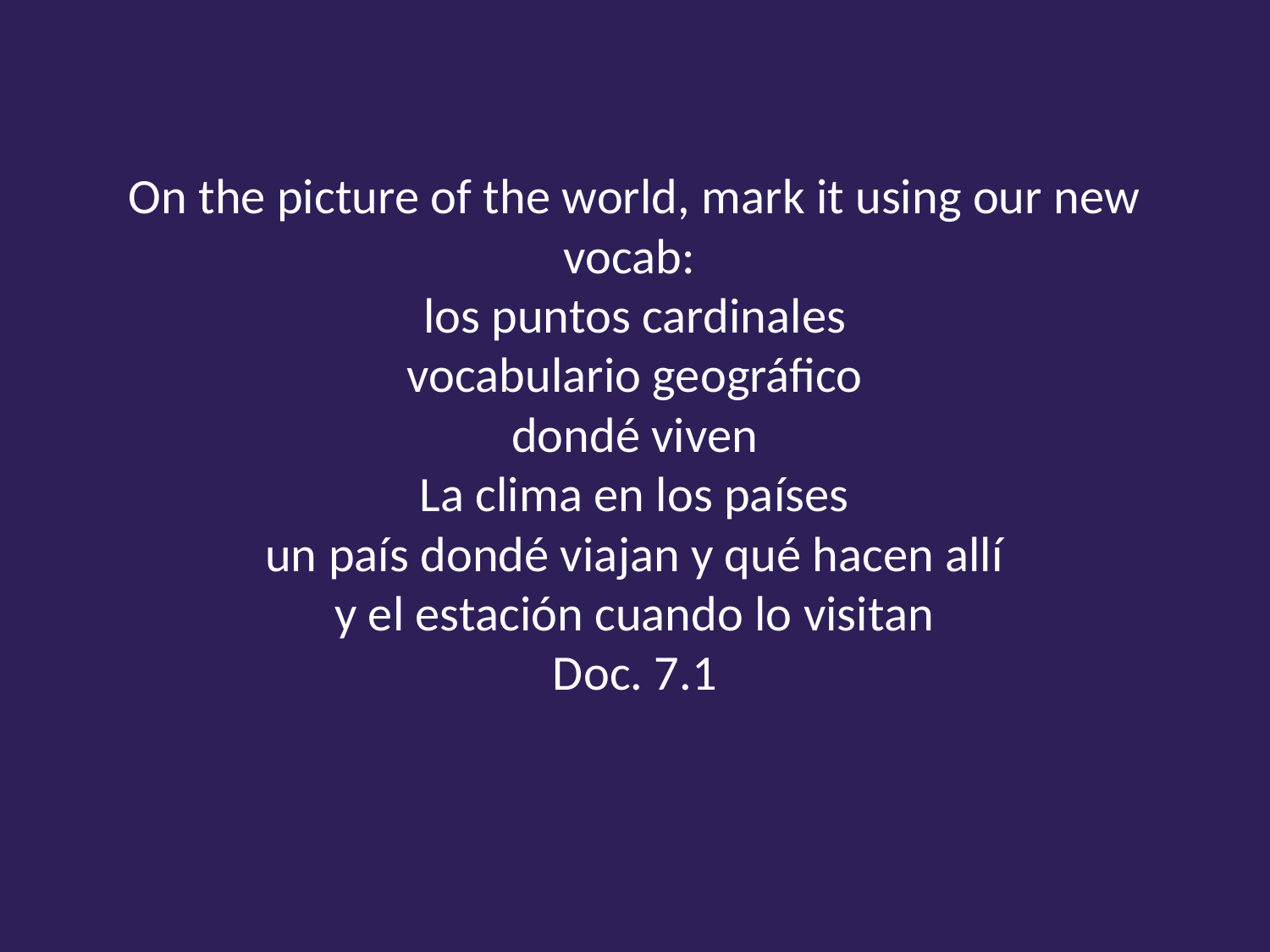

# On the picture of the world, mark it using our new vocab: los puntos cardinales vocabulario geográfico dondé viven La clima en los países un país dondé viajan y qué hacen allí y el estación cuando lo visitan Doc. 7.1